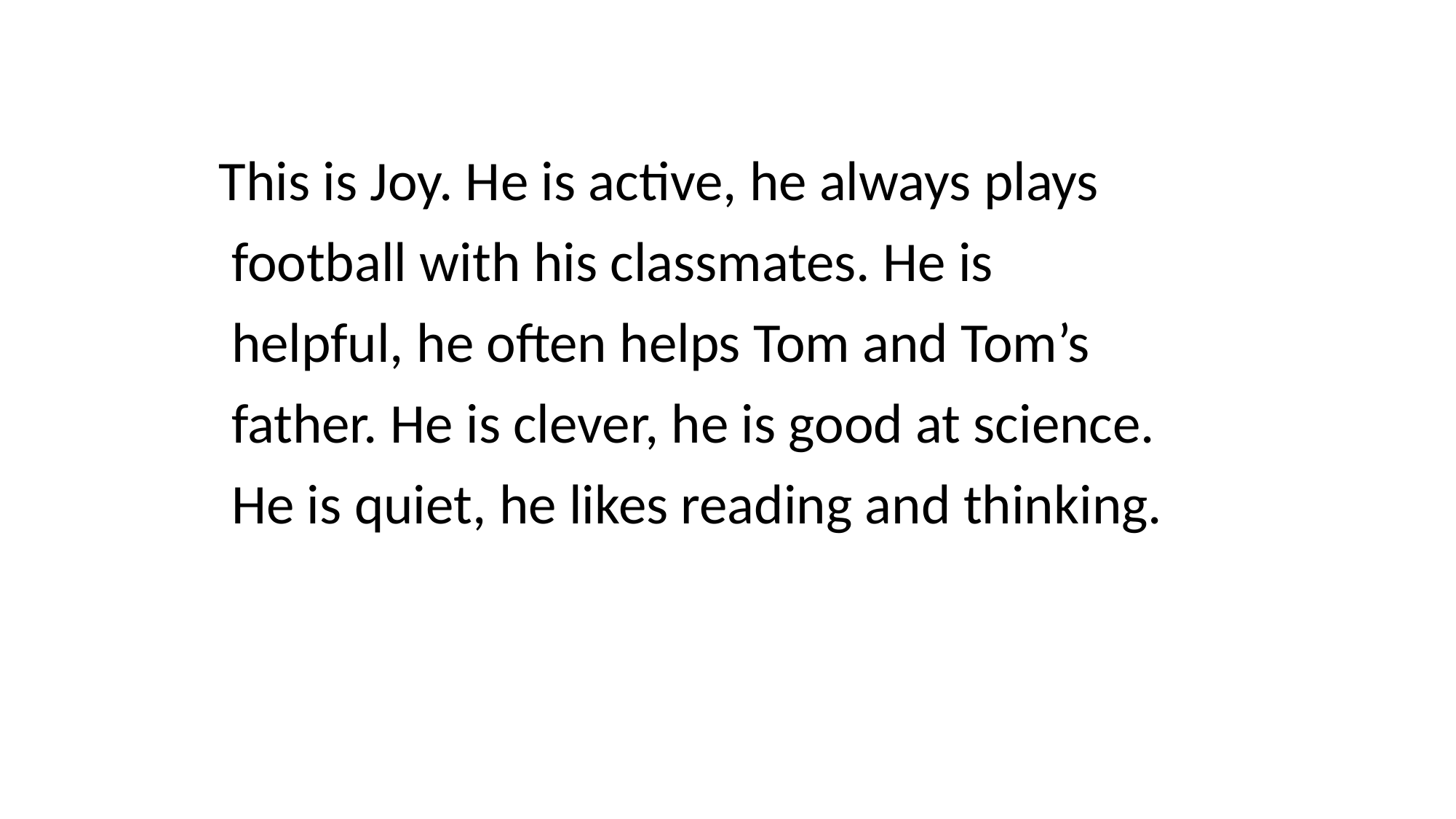

This is Joy. He is active, he always plays
 football with his classmates. He is
 helpful, he often helps Tom and Tom’s
 father. He is clever, he is good at science.
 He is quiet, he likes reading and thinking.